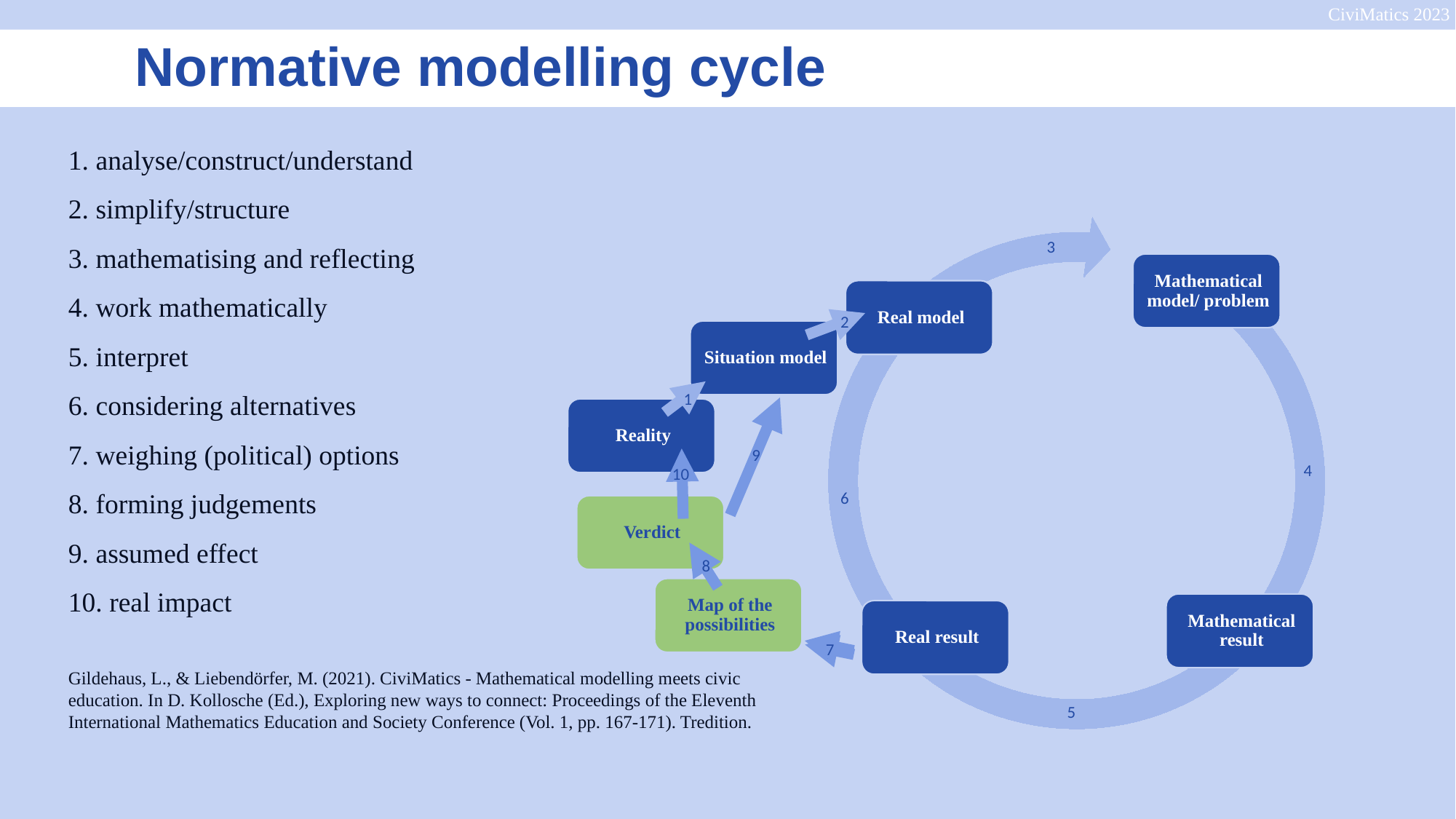

CiviMatics 2023
	 Normative modelling cycle
#
1. analyse/construct/understand
2. simplify/structure
3. mathematising and reflecting
4. work mathematically
5. interpret
6. considering alternatives
7. weighing (political) options
8. forming judgements
9. assumed effect
10. real impact

Gildehaus, L., & Liebendörfer, M. (2021). CiviMatics - Mathematical modelling meets civic education. In D. Kollosche (Ed.), Exploring new ways to connect: Proceedings of the Eleventh International Mathematics Education and Society Conference (Vol. 1, pp. 167-171). Tredition.
Reality
Situation model
Real model
Mathematical model/ problem
Mathematical result
Real result
Map of the possibilities
Verdict
3
2
1

9
4
10
6

8

7
7

5